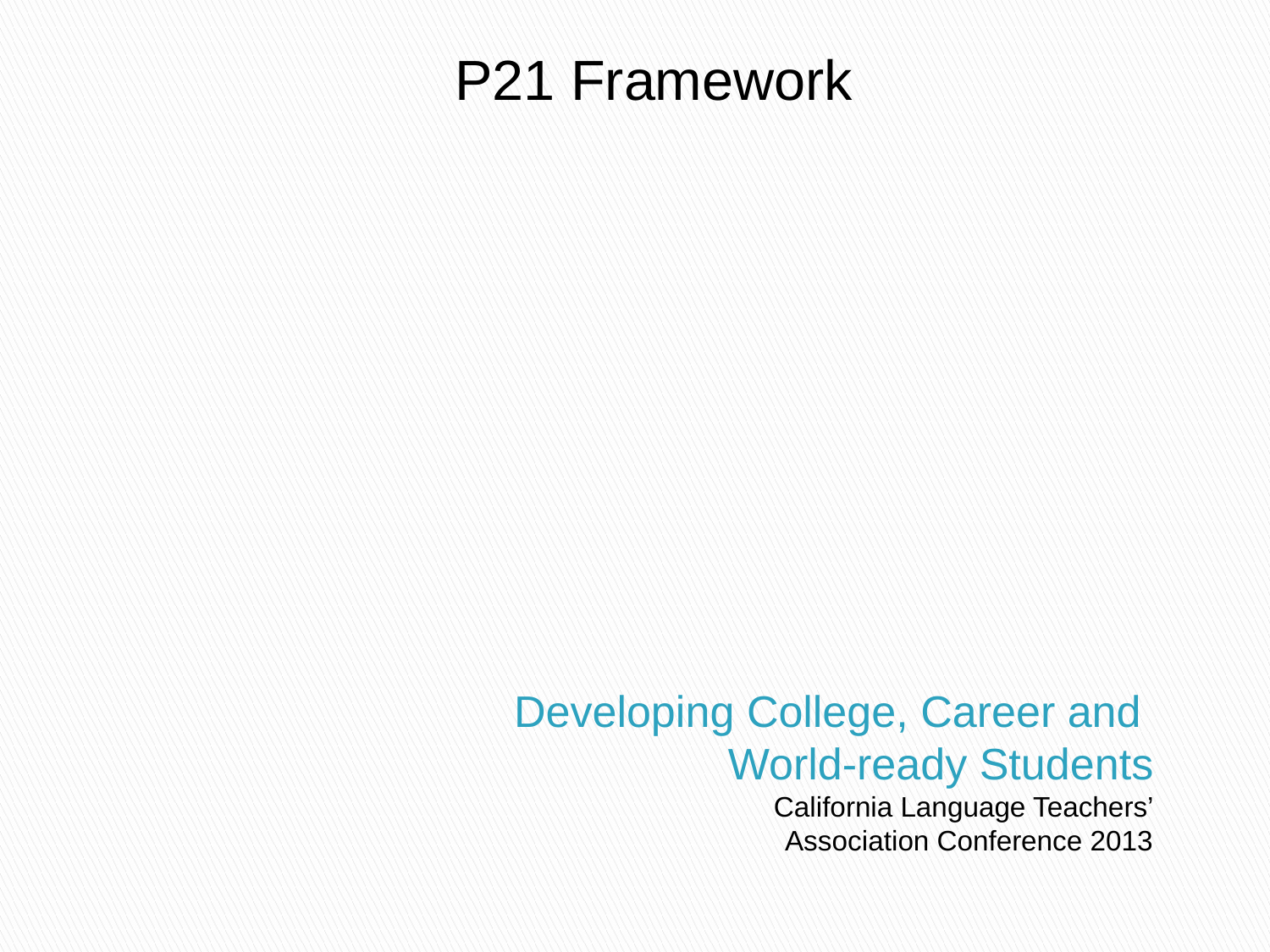

P21 Framework
# Developing College, Career and World-ready Students
California Language Teachers’ Association Conference 2013